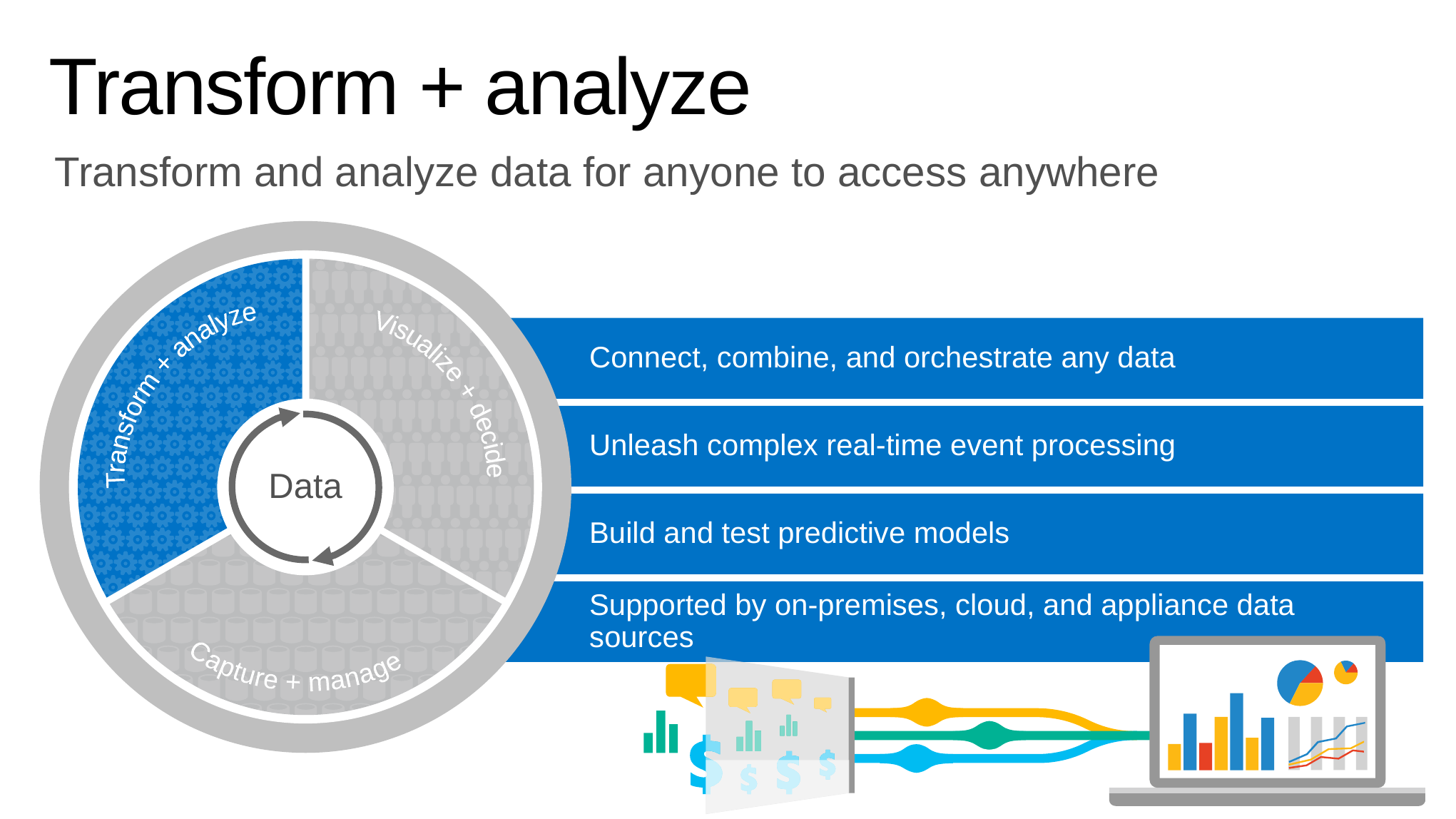

# Transform + analyze
Transform and analyze data for anyone to access anywhere

Transform + analyze
Visualize + decide
Data

Capture + manage
Connect, combine, and orchestrate any data
Unleash complex real-time event processing
Build and test predictive models
Supported by on-premises, cloud, and appliance data sources